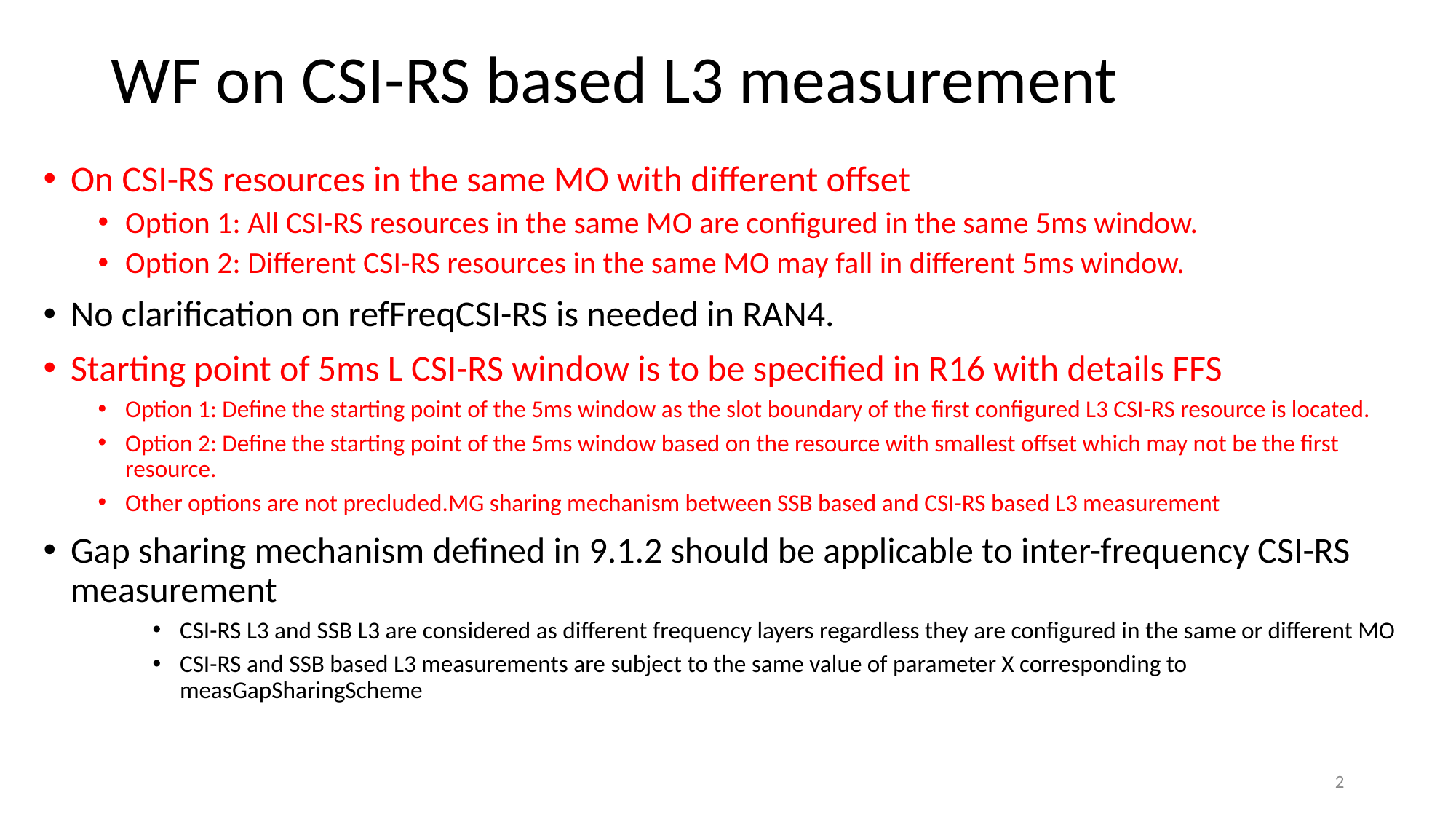

# WF on CSI-RS based L3 measurement
On CSI-RS resources in the same MO with different offset
Option 1: All CSI-RS resources in the same MO are configured in the same 5ms window.
Option 2: Different CSI-RS resources in the same MO may fall in different 5ms window.
No clarification on refFreqCSI-RS is needed in RAN4.
Starting point of 5ms L CSI-RS window is to be specified in R16 with details FFS
Option 1: Define the starting point of the 5ms window as the slot boundary of the first configured L3 CSI-RS resource is located.
Option 2: Define the starting point of the 5ms window based on the resource with smallest offset which may not be the first resource.
Other options are not precluded.MG sharing mechanism between SSB based and CSI-RS based L3 measurement
Gap sharing mechanism defined in 9.1.2 should be applicable to inter-frequency CSI-RS measurement
CSI-RS L3 and SSB L3 are considered as different frequency layers regardless they are configured in the same or different MO
CSI-RS and SSB based L3 measurements are subject to the same value of parameter X corresponding to measGapSharingScheme

2